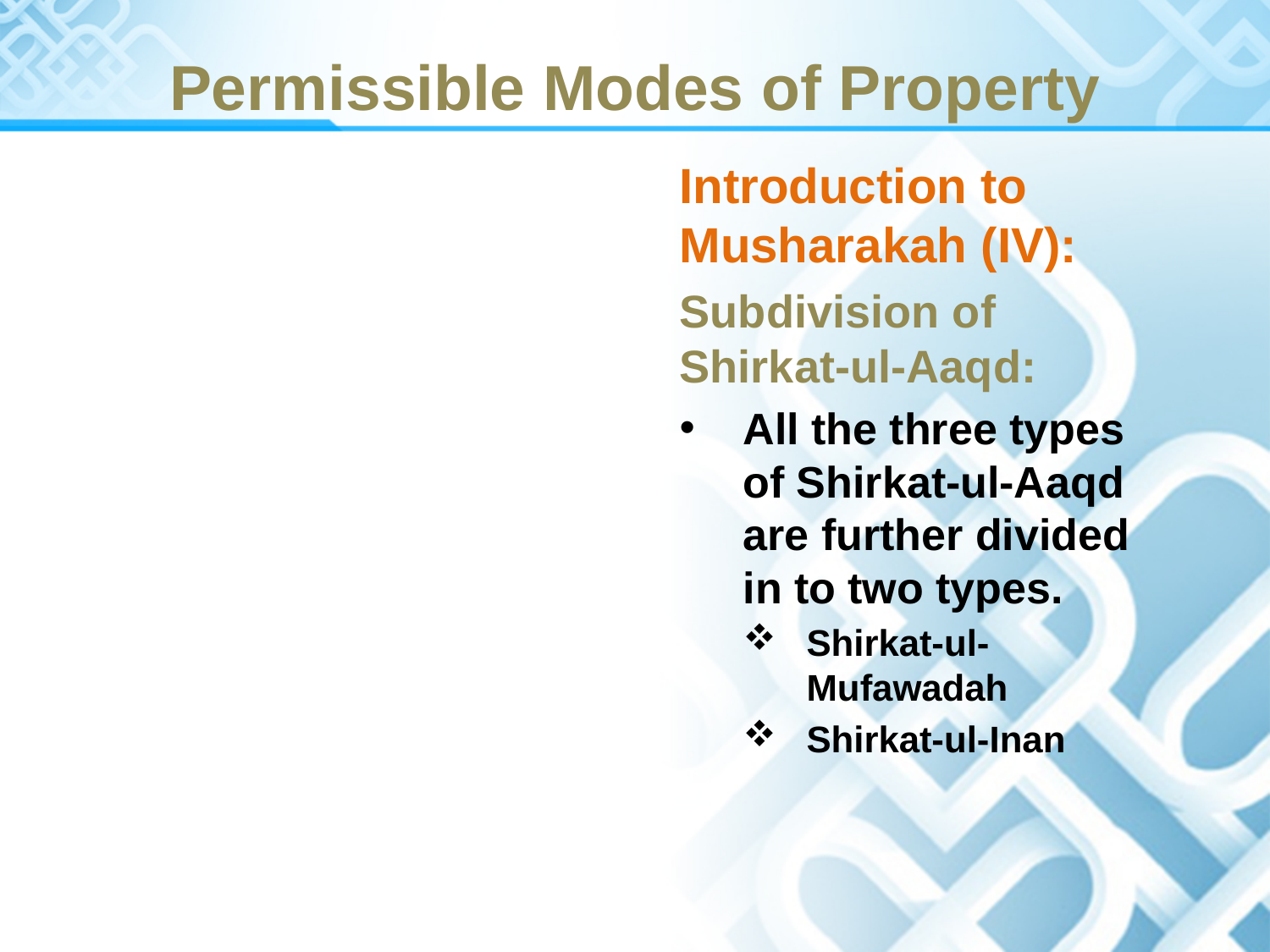

Permissible Modes of Property
Introduction to Musharakah (IV):
Subdivision of Shirkat-ul-Aaqd:
All the three types of Shirkat-ul-Aaqd are further divided in to two types.
Shirkat-ul-Mufawadah
Shirkat-ul-Inan